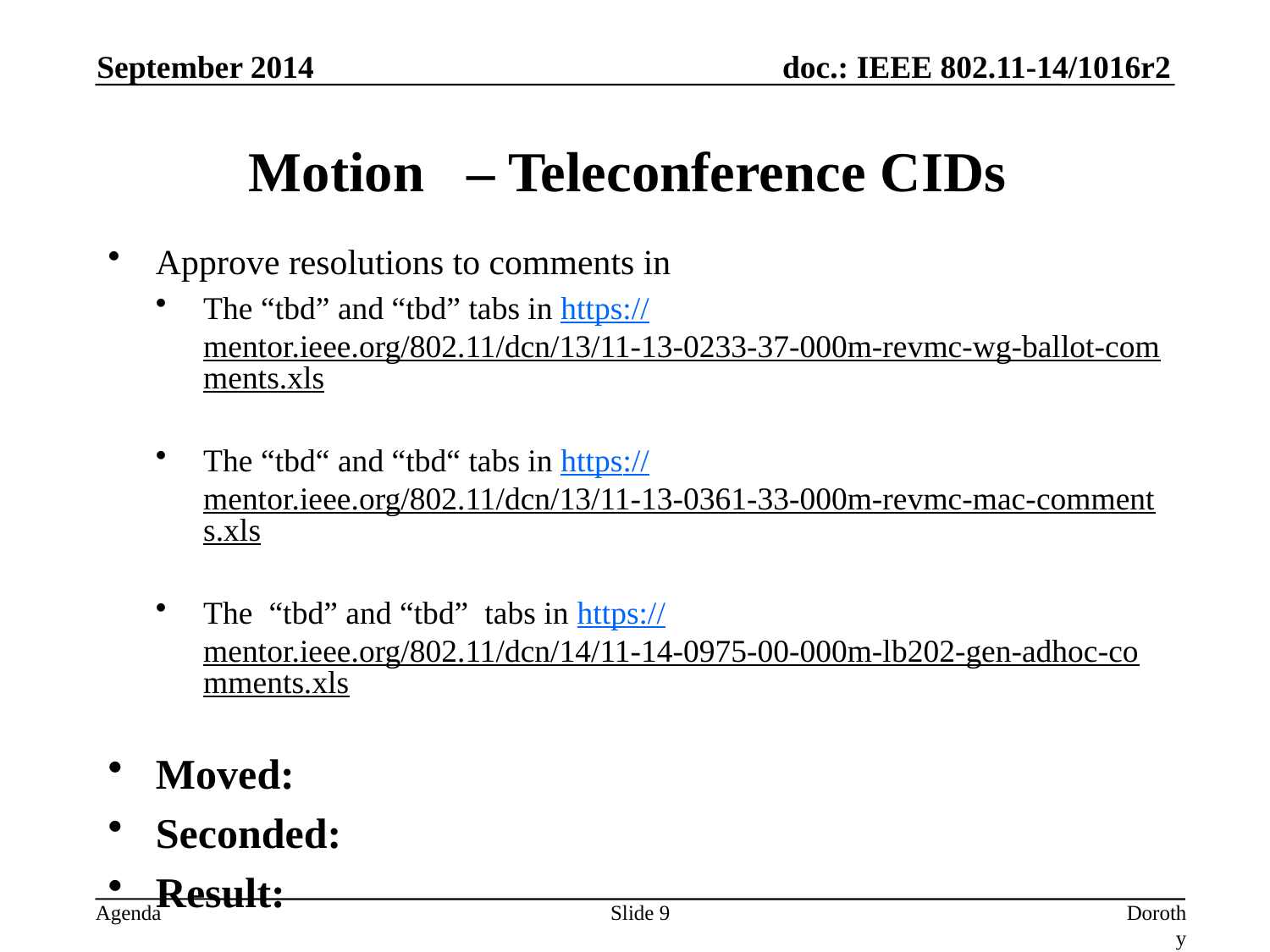

September 2014
# Motion   – Teleconference CIDs
Approve resolutions to comments in
The “tbd” and “tbd” tabs in https://mentor.ieee.org/802.11/dcn/13/11-13-0233-37-000m-revmc-wg-ballot-comments.xls
The “tbd“ and “tbd“ tabs in https://mentor.ieee.org/802.11/dcn/13/11-13-0361-33-000m-revmc-mac-comments.xls
The  “tbd” and “tbd”  tabs in https://mentor.ieee.org/802.11/dcn/14/11-14-0975-00-000m-lb202-gen-adhoc-comments.xls
Moved:
Seconded:
Result:
Slide 9
Dorothy Stanley, Aruba Networks